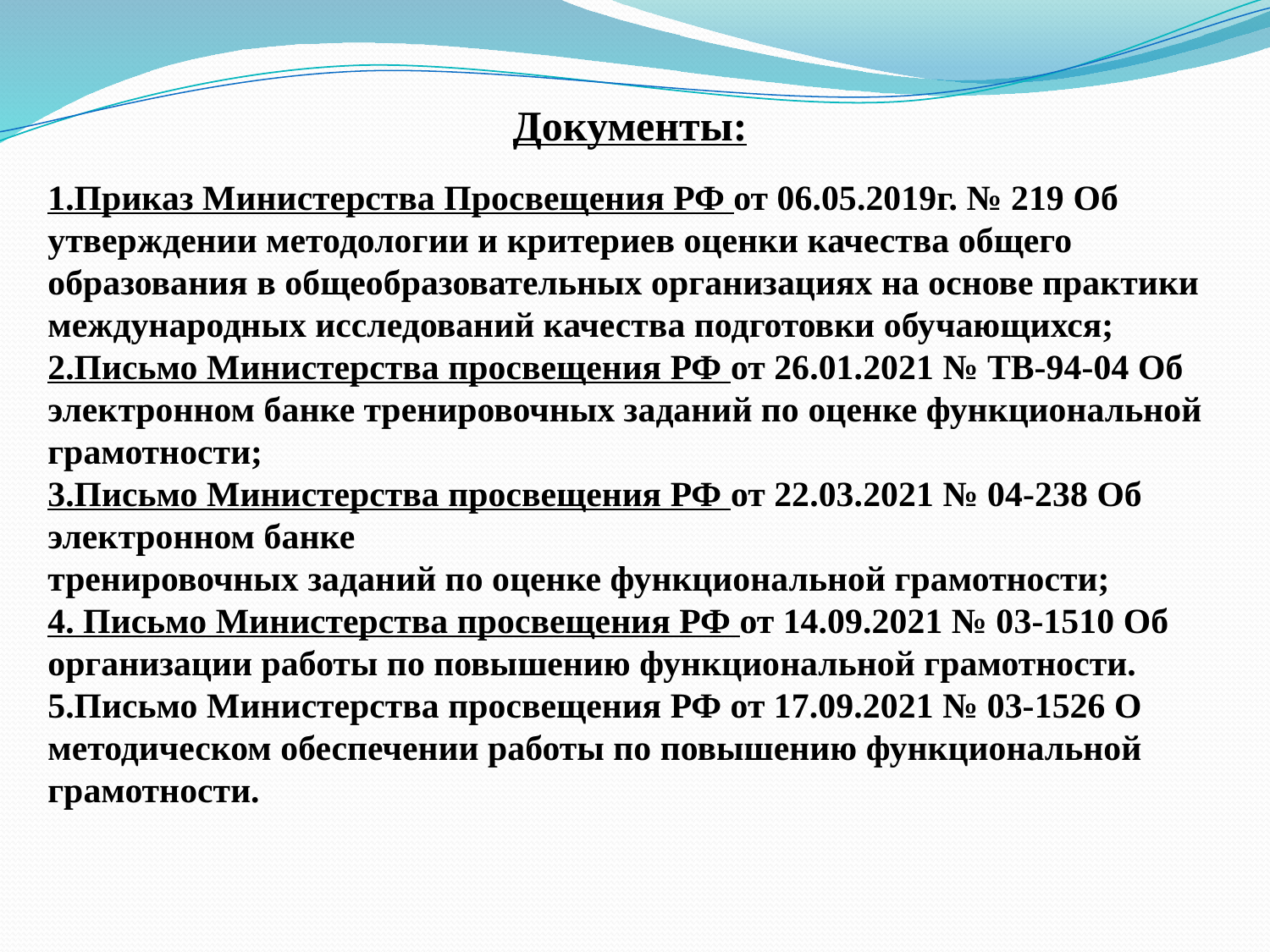

Документы:

1.Приказ Министерства Просвещения РФ от 06.05.2019г. № 219 Об утверждении методологии и критериев оценки качества общего образования в общеобразовательных организациях на основе практики международных исследований качества подготовки обучающихся;
2.Письмо Министерства просвещения РФ от 26.01.2021 № ТВ-94-04 Об электронном банке тренировочных заданий по оценке функциональной грамотности;
3.Письмо Министерства просвещения РФ от 22.03.2021 № 04-238 Об электронном банке
тренировочных заданий по оценке функциональной грамотности;
4. Письмо Министерства просвещения РФ от 14.09.2021 № 03-1510 Об организации работы по повышению функциональной грамотности.
5.Письмо Министерства просвещения РФ от 17.09.2021 № 03-1526 О методическом обеспечении работы по повышению функциональной грамотности.